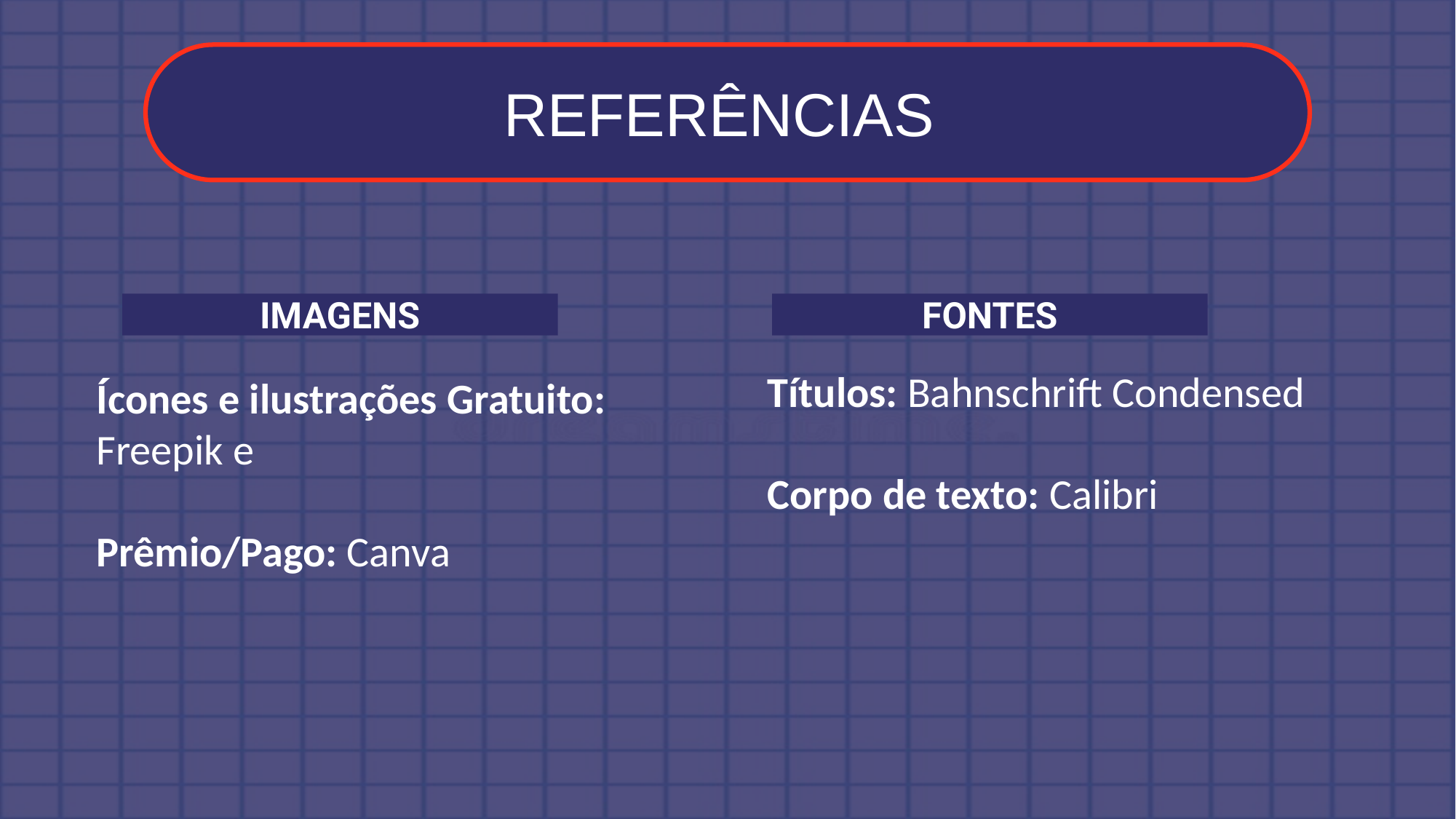

REFERÊNCIAS
IMAGENS
FONTES
Títulos: Bahnschrift Condensed

Corpo de texto: Calibri

Ícones e ilustrações Gratuito: Freepik e

Prêmio/Pago: Canva